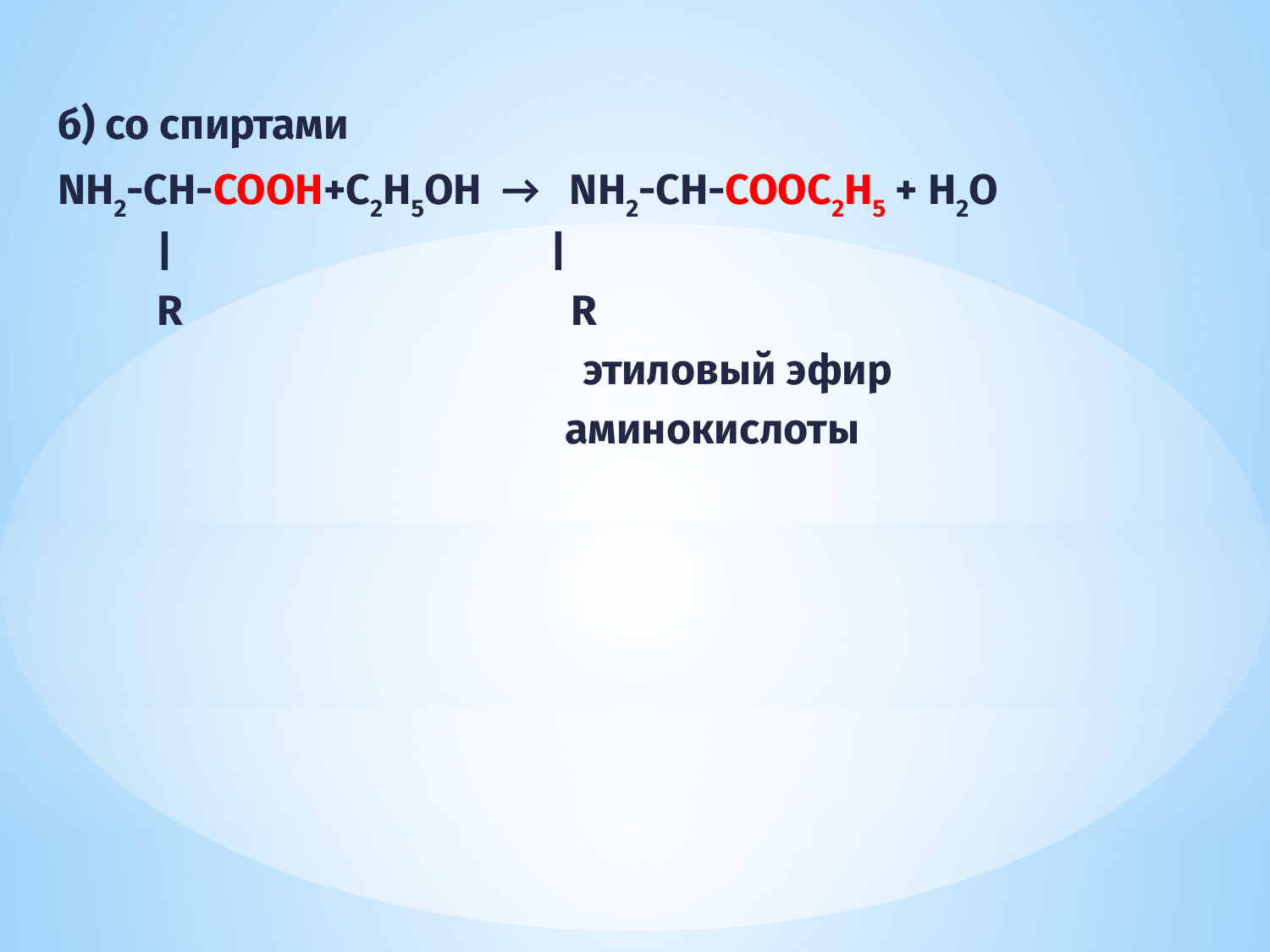

б) со спиртами
NH2-CH-COOH+С2Н5ОН  →   NH2-CH-COOС2Н5 + H2O
          |                                      |
          R                                       R
	                                        этиловый эфир
                                                   аминокислоты

#